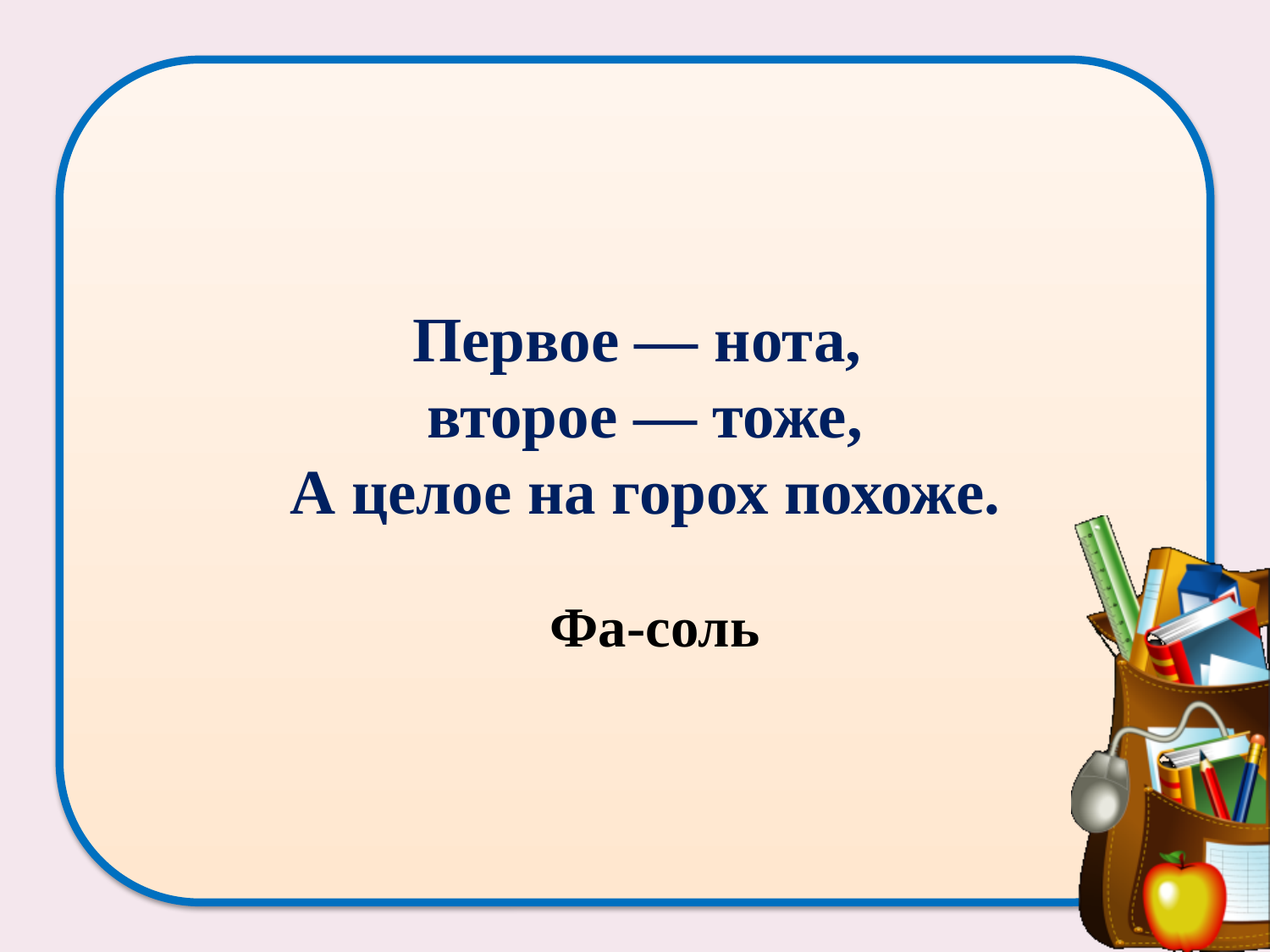

# Первое — нота, второе — тоже, А целое на горох похоже.
Фа-соль